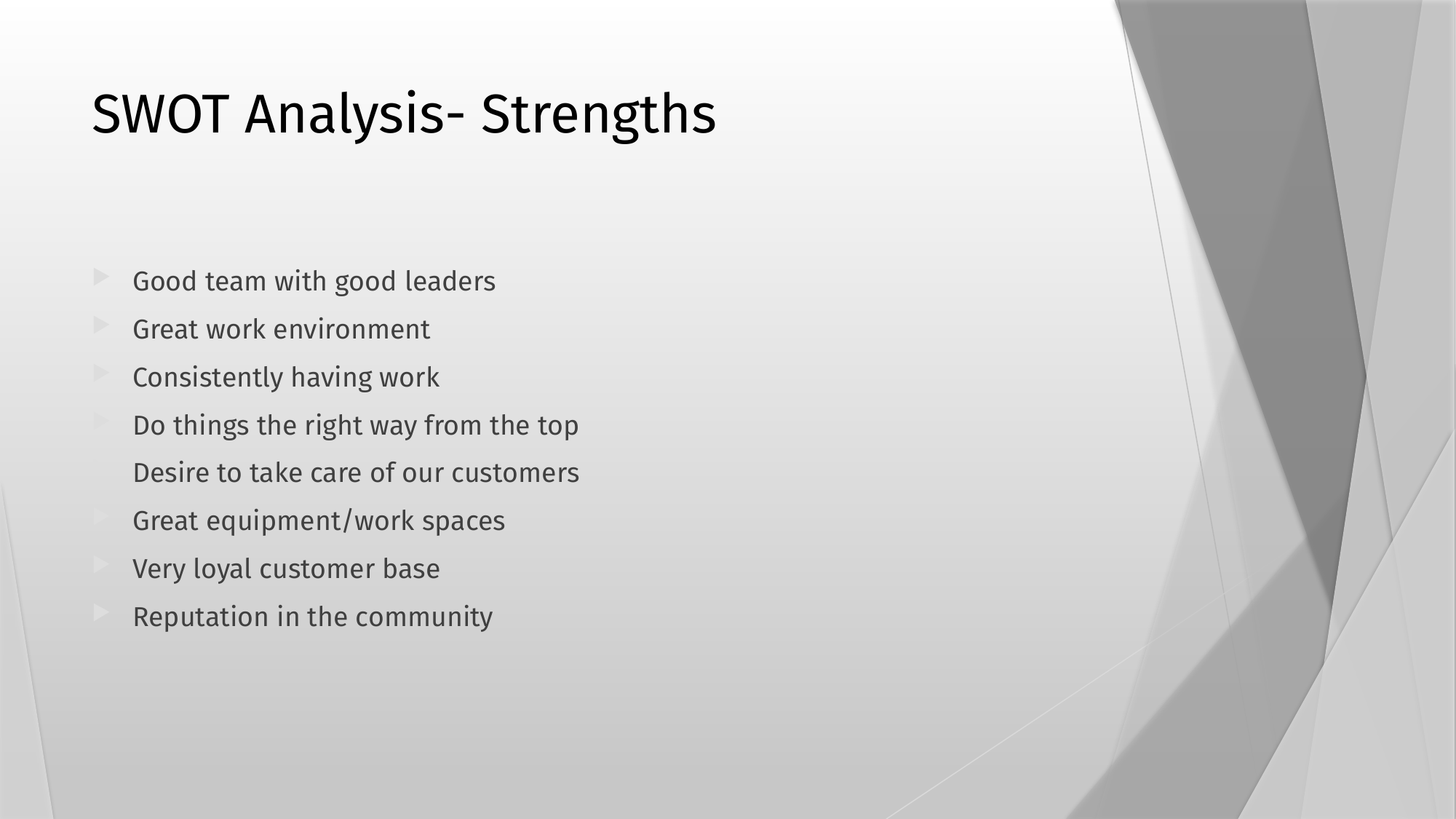

# SWOT Analysis- Strengths
Good team with good leaders
Great work environment
Consistently having work
Do things the right way from the top
Desire to take care of our customers
Great equipment/work spaces
Very loyal customer base
Reputation in the community